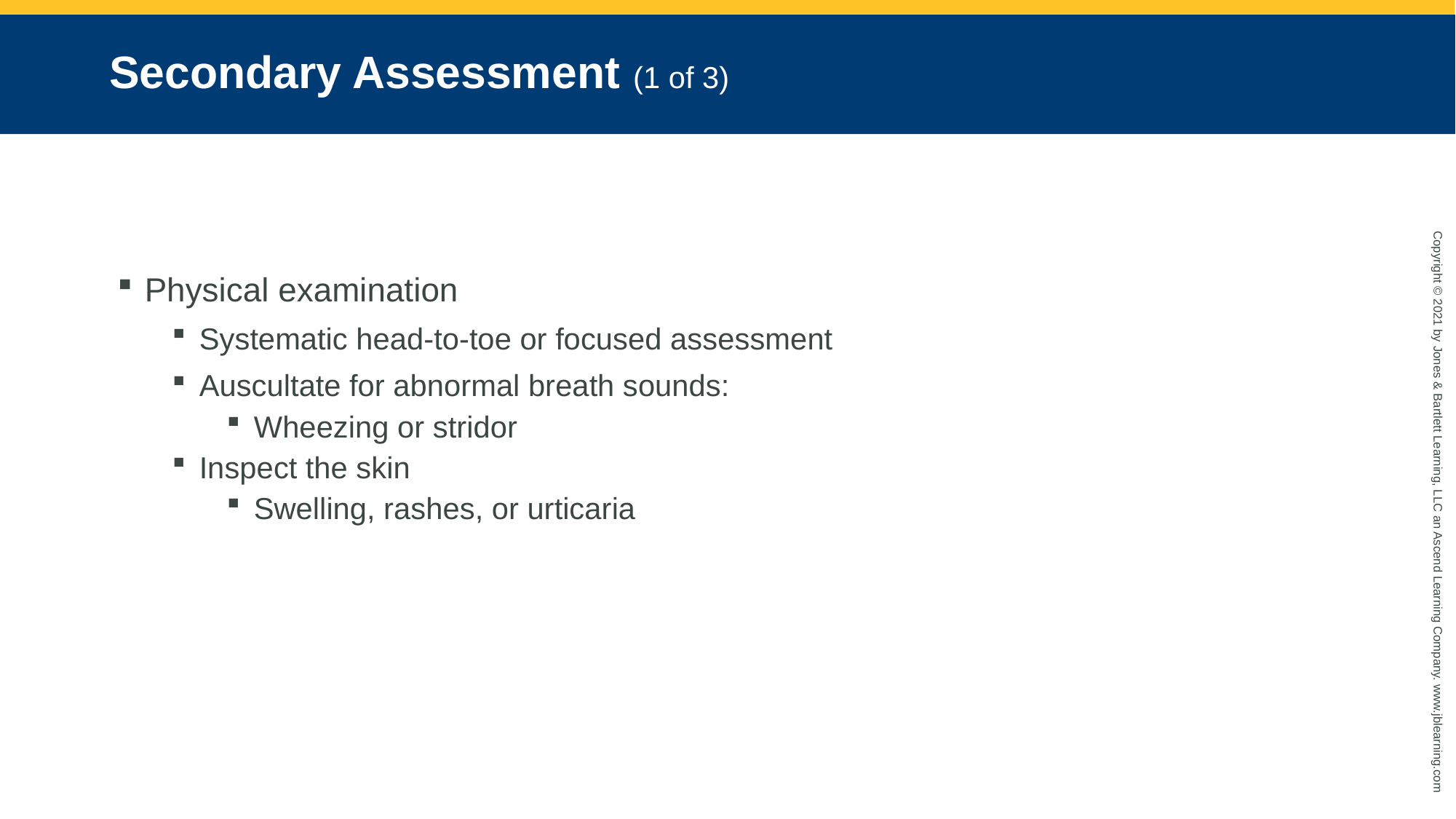

# Secondary Assessment (1 of 3)
Physical examination
Systematic head-to-toe or focused assessment
Auscultate for abnormal breath sounds:
Wheezing or stridor
Inspect the skin
Swelling, rashes, or urticaria